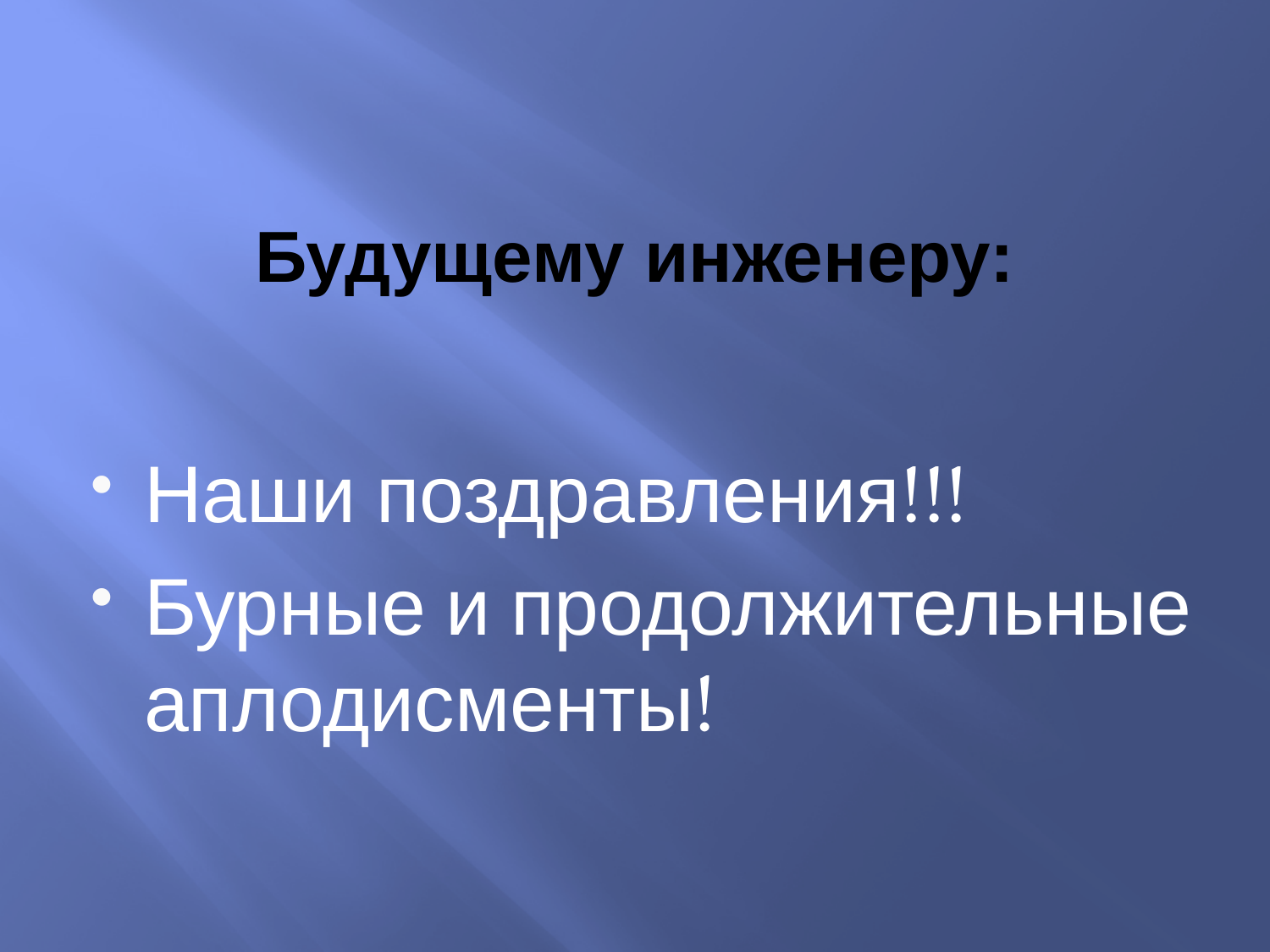

# Будущему инженеру:
Наши поздравления!!!
Бурные и продолжительные аплодисменты!